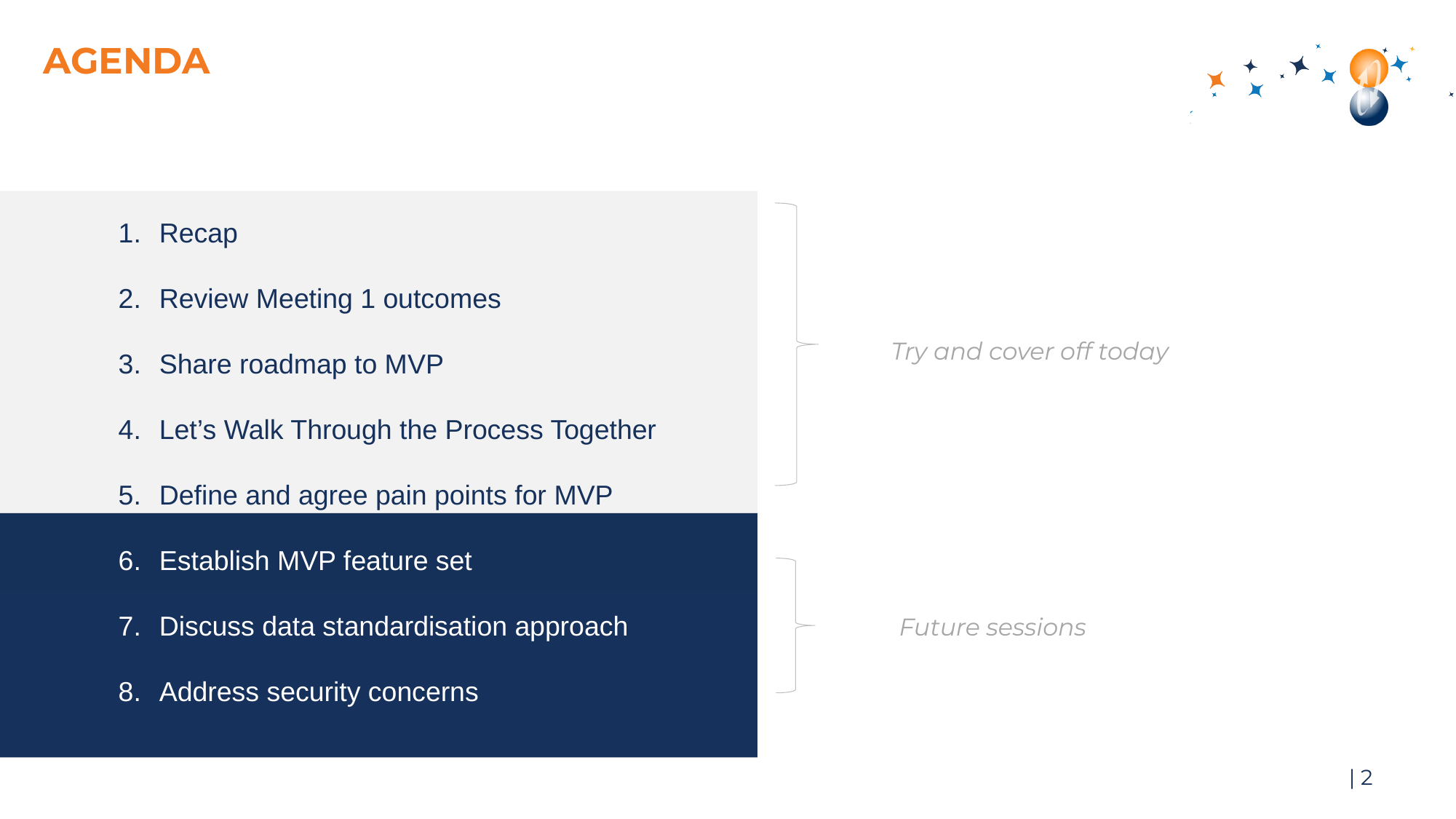

# AGENDA
Recap
Review Meeting 1 outcomes
Share roadmap to MVP
Let’s Walk Through the Process Together
Define and agree pain points for MVP
Establish MVP feature set
Discuss data standardisation approach
Address security concerns

Try and cover off today

Future sessions